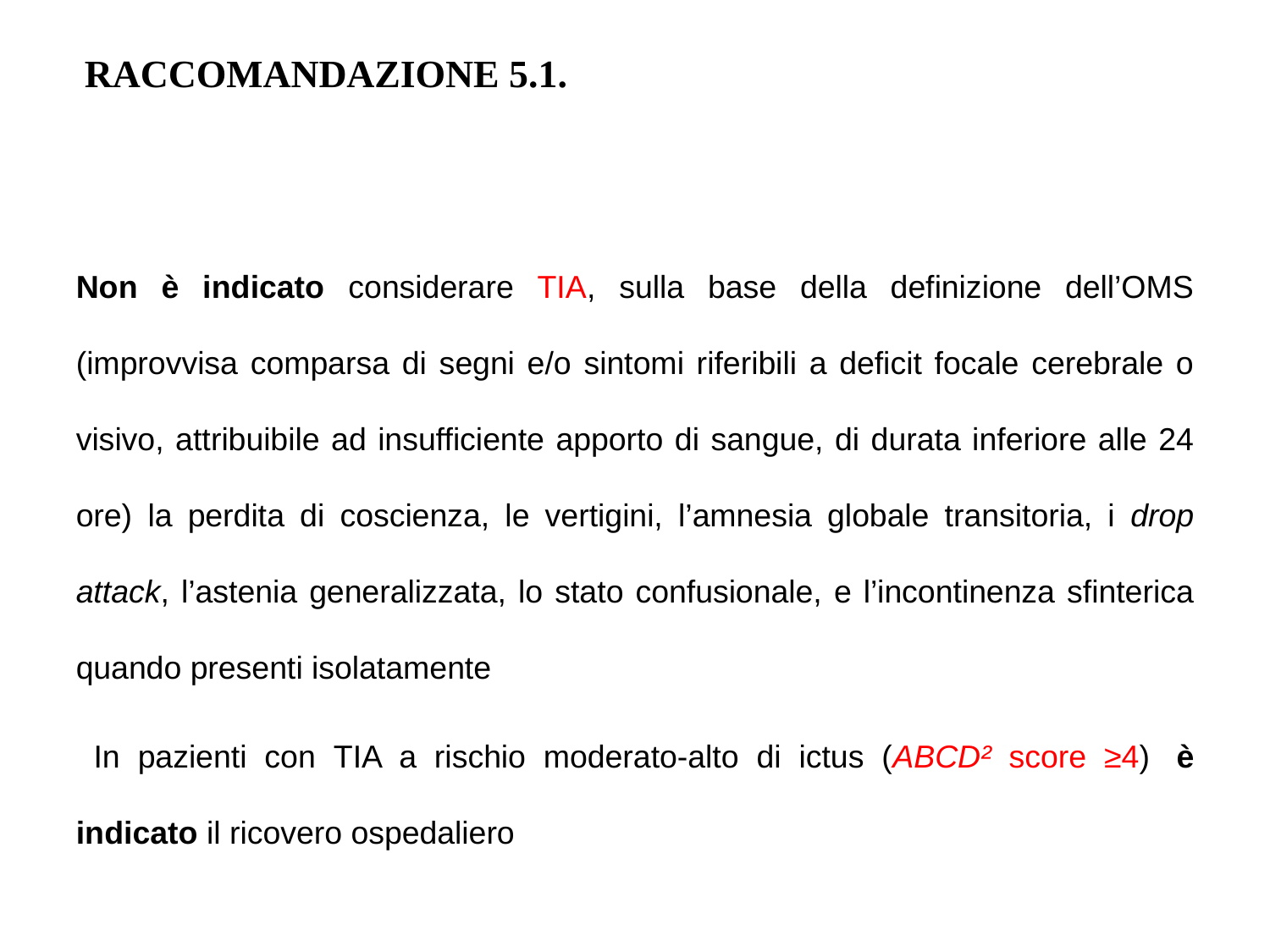

RACCOMANDAZIONE 5.1.
Non è indicato considerare TIA, sulla base della definizione dell’OMS (improvvisa comparsa di segni e/o sintomi riferibili a deficit focale cerebrale o visivo, attribuibile ad insufficiente apporto di sangue, di durata inferiore alle 24 ore) la perdita di coscienza, le vertigini, l’amnesia globale transitoria, i drop attack, l’astenia generalizzata, lo stato confusionale, e l’incontinenza sfinterica quando presenti isolatamente
 In pazienti con TIA a rischio moderato-alto di ictus (ABCD² score ≥4)  è indicato il ricovero ospedaliero